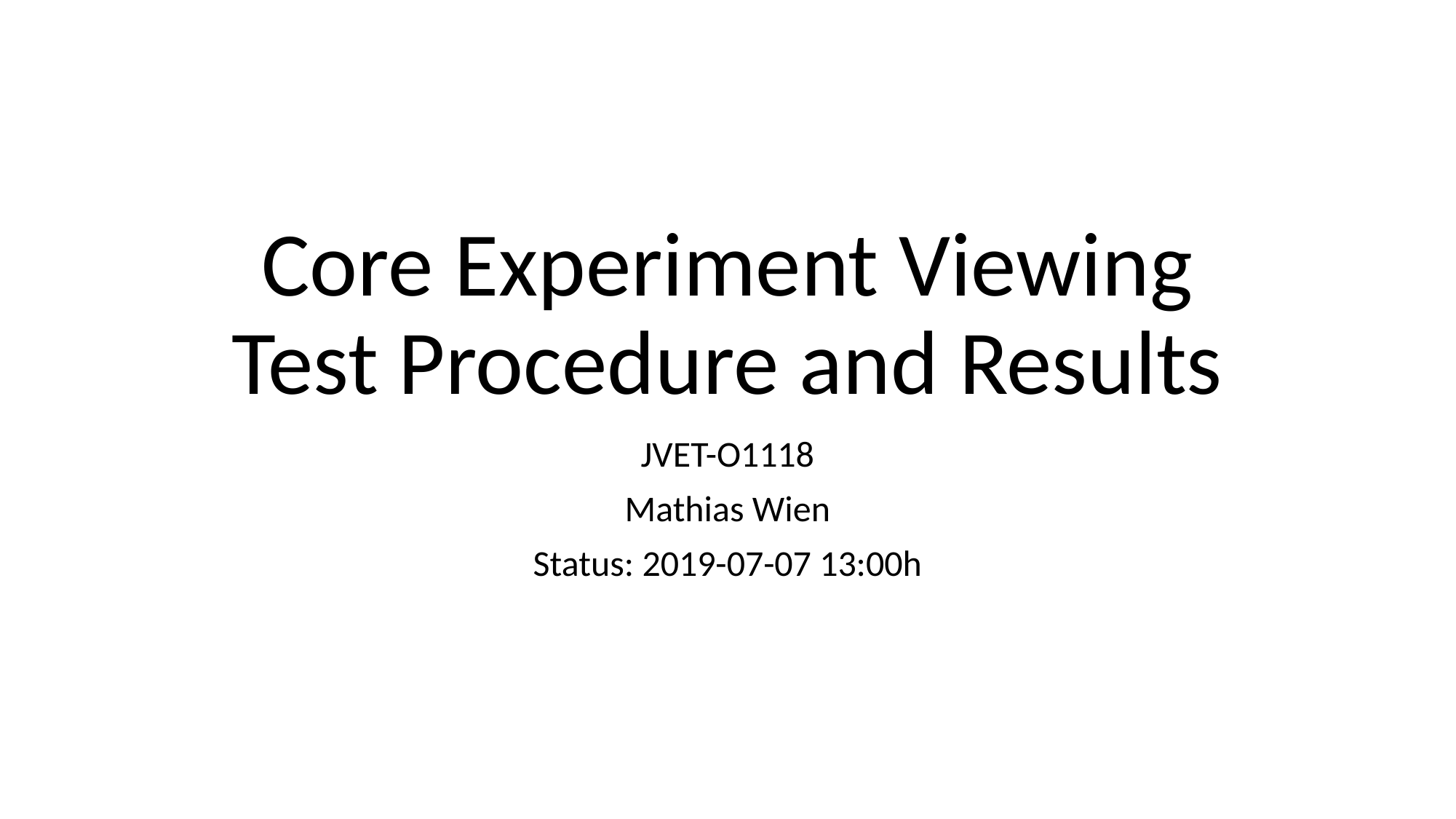

# Core Experiment Viewing Test Procedure and Results
JVET-O1118
Mathias Wien
Status: 2019-07-07 13:00h